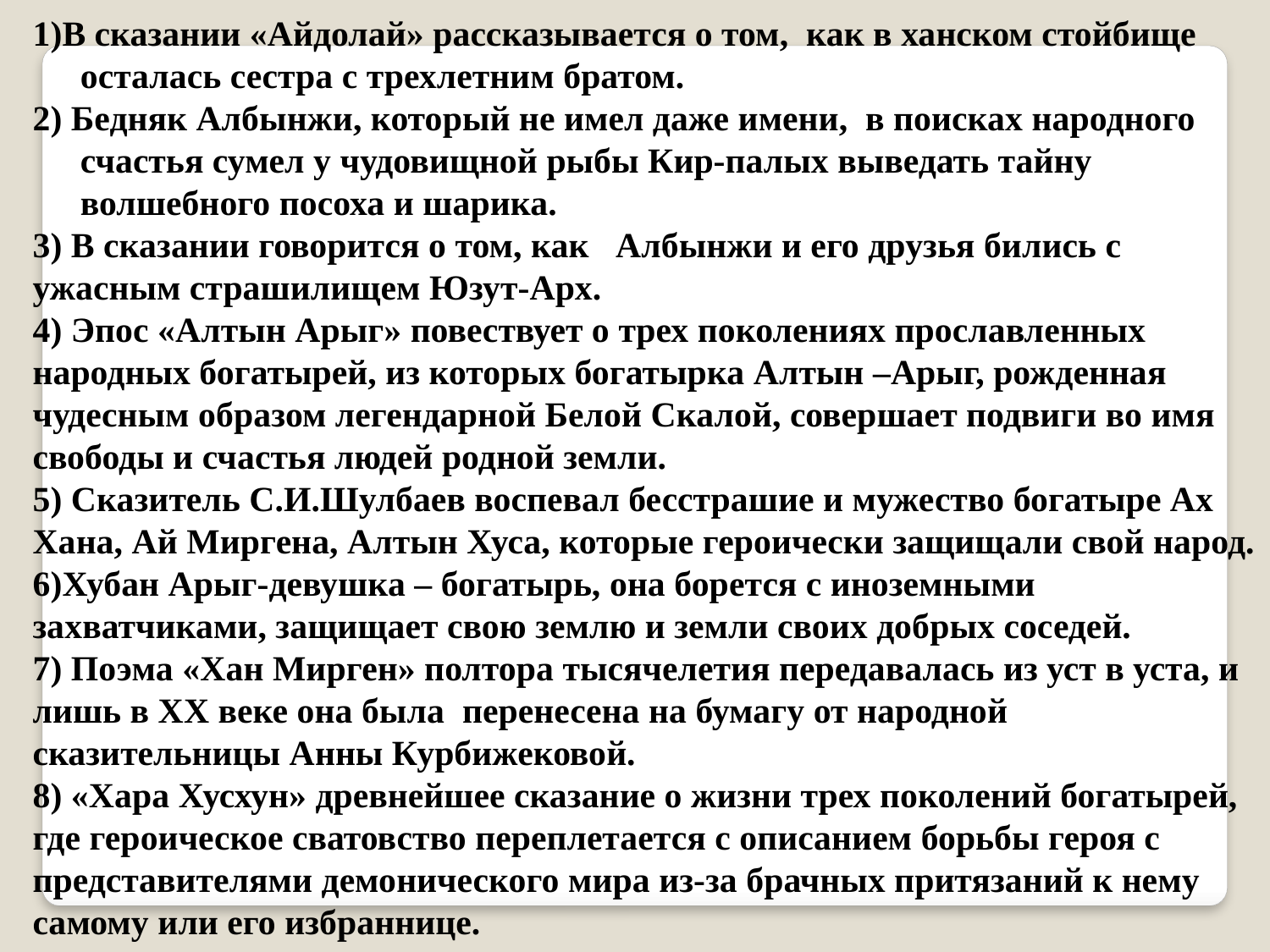

1)В сказании «Айдолай» рассказывается о том,  как в ханском стойбище осталась сестра с трехлетним братом.
2) Бедняк Албынжи, который не имел даже имени,  в поисках народного счастья сумел у чудовищной рыбы Кир-палых выведать тайну волшебного посоха и шарика.
3) В сказании говорится о том, как   Албынжи и его друзья бились с ужасным страшилищем Юзут-Арх.
4) Эпос «Алтын Арыг» повествует о трех поколениях прославленных народных богатырей, из которых богатырка Алтын –Арыг, рожденная чудесным образом легендарной Белой Скалой, совершает подвиги во имя свободы и счастья людей родной земли.
5) Сказитель С.И.Шулбаев воспевал бесстрашие и мужество богатыре Ах Хана, Ай Миргена, Алтын Хуса, которые героически защищали свой народ.
6)Хубан Арыг-девушка – богатырь, она борется с иноземными захватчиками, защищает свою землю и земли своих добрых соседей.
7) Поэма «Хан Мирген» полтора тысячелетия передавалась из уст в уста, и лишь в XX веке она была  перенесена на бумагу от народной сказительницы Анны Курбижековой.
8) «Хара Хусхун» древнейшее сказание о жизни трех поколений богатырей, где героическое сватовство переплетается с описанием борьбы героя с представителями демонического мира из-за брачных притязаний к нему самому или его избраннице.